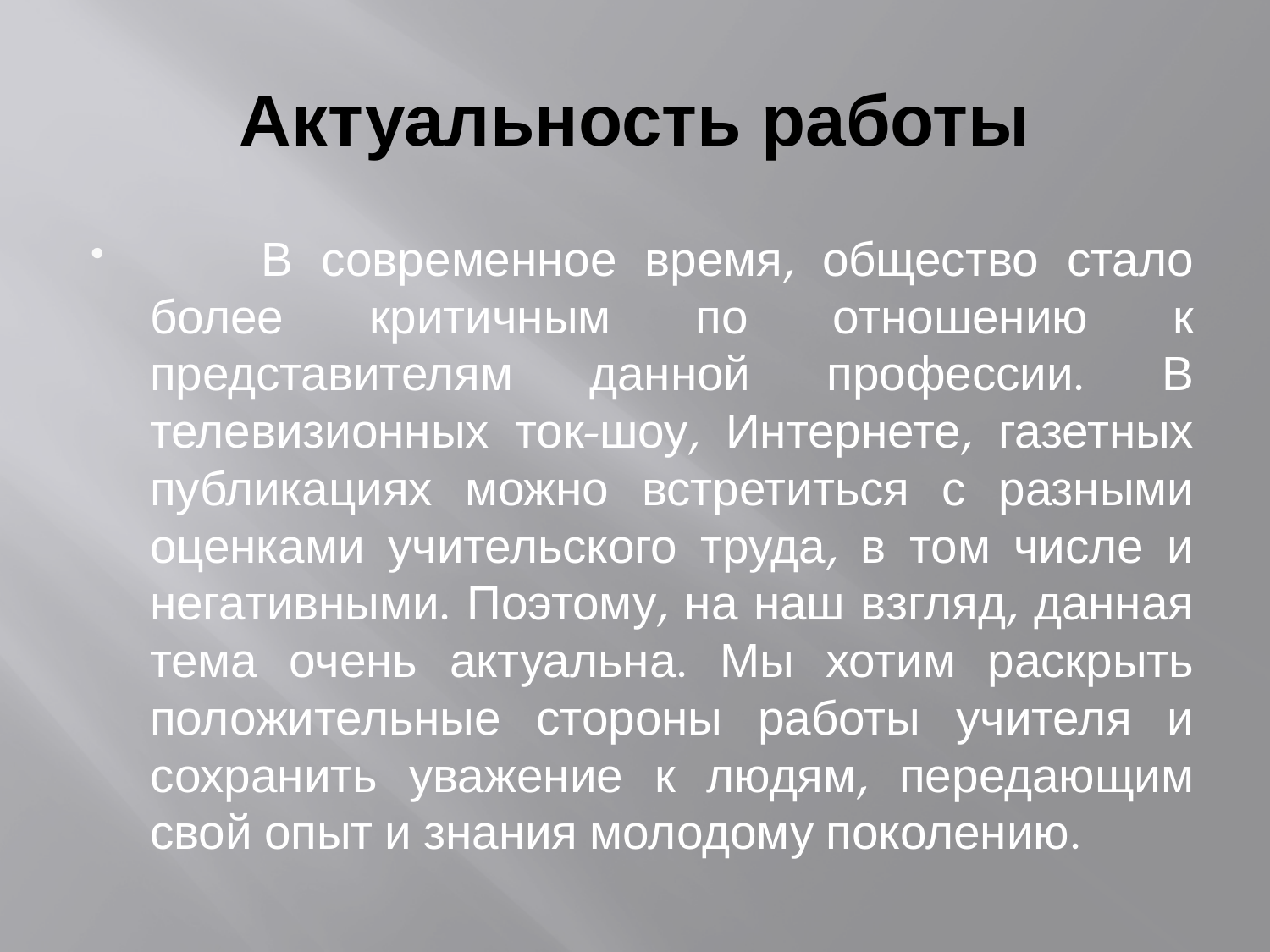

# Актуальность работы
    В современное время, общество стало более критичным по отношению к представителям данной профессии. В телевизионных ток-шоу, Интернете, газетных публикациях можно встретиться с разными оценками учительского труда, в том числе и негативными. Поэтому, на наш взгляд, данная тема очень актуальна. Мы хотим раскрыть положительные стороны работы учителя и сохранить уважение к людям, передающим свой опыт и знания молодому поколению.